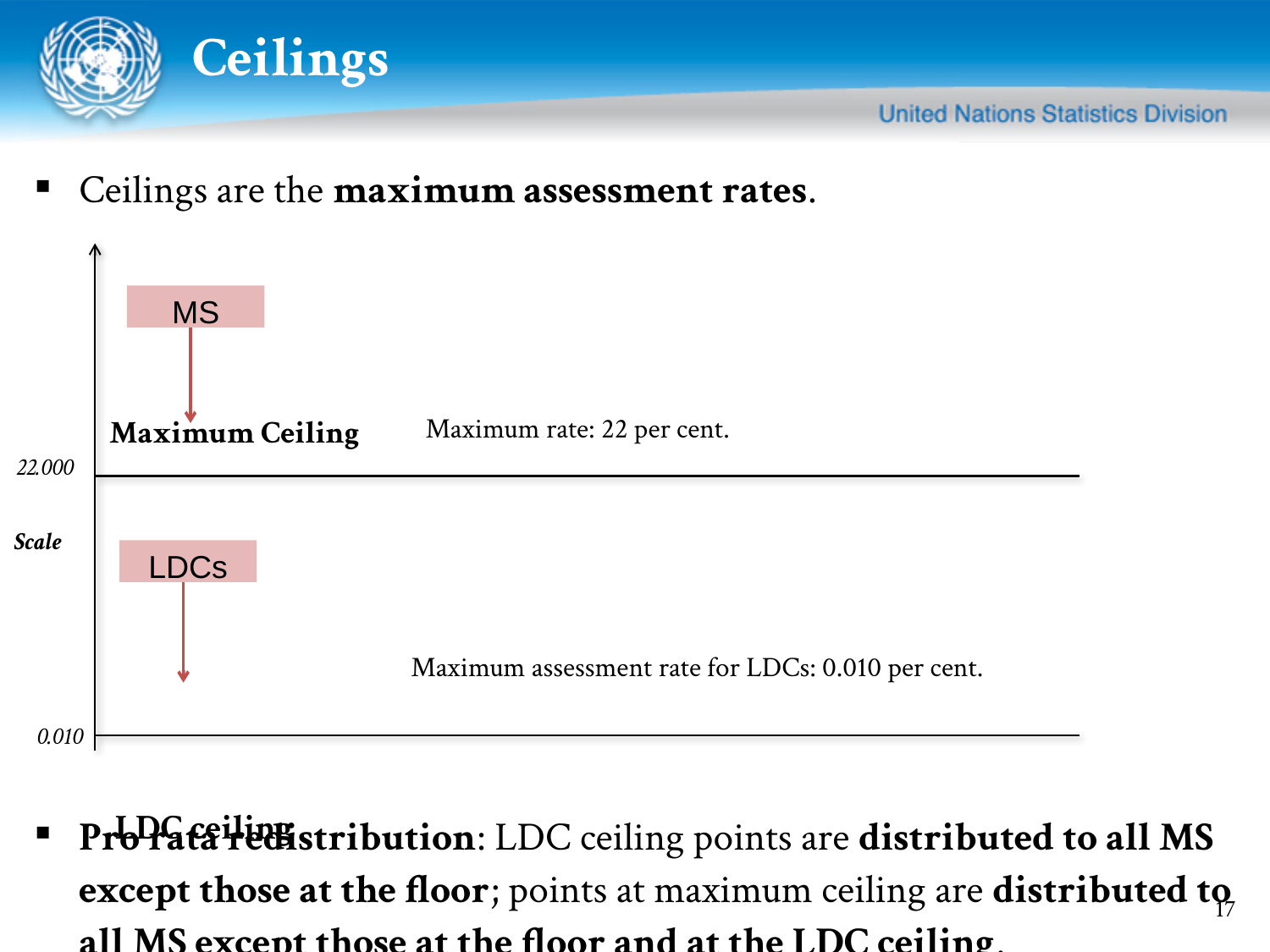

# Ceilings
Ceilings are the maximum assessment rates.

Pro rata redistribution: LDC ceiling points are distributed to all MS except those at the floor; points at maximum ceiling are distributed to all MS except those at the floor and at the LDC ceiling.
MS
| Maximum rate: 22 per cent. |  |
| --- | --- |
Maximum Ceiling
22.000
| LDC ceiling | Maximum assessment rate for LDCs: 0.010 per cent. |
| --- | --- |
|  |  |
Scale
LDCs
0.010
17